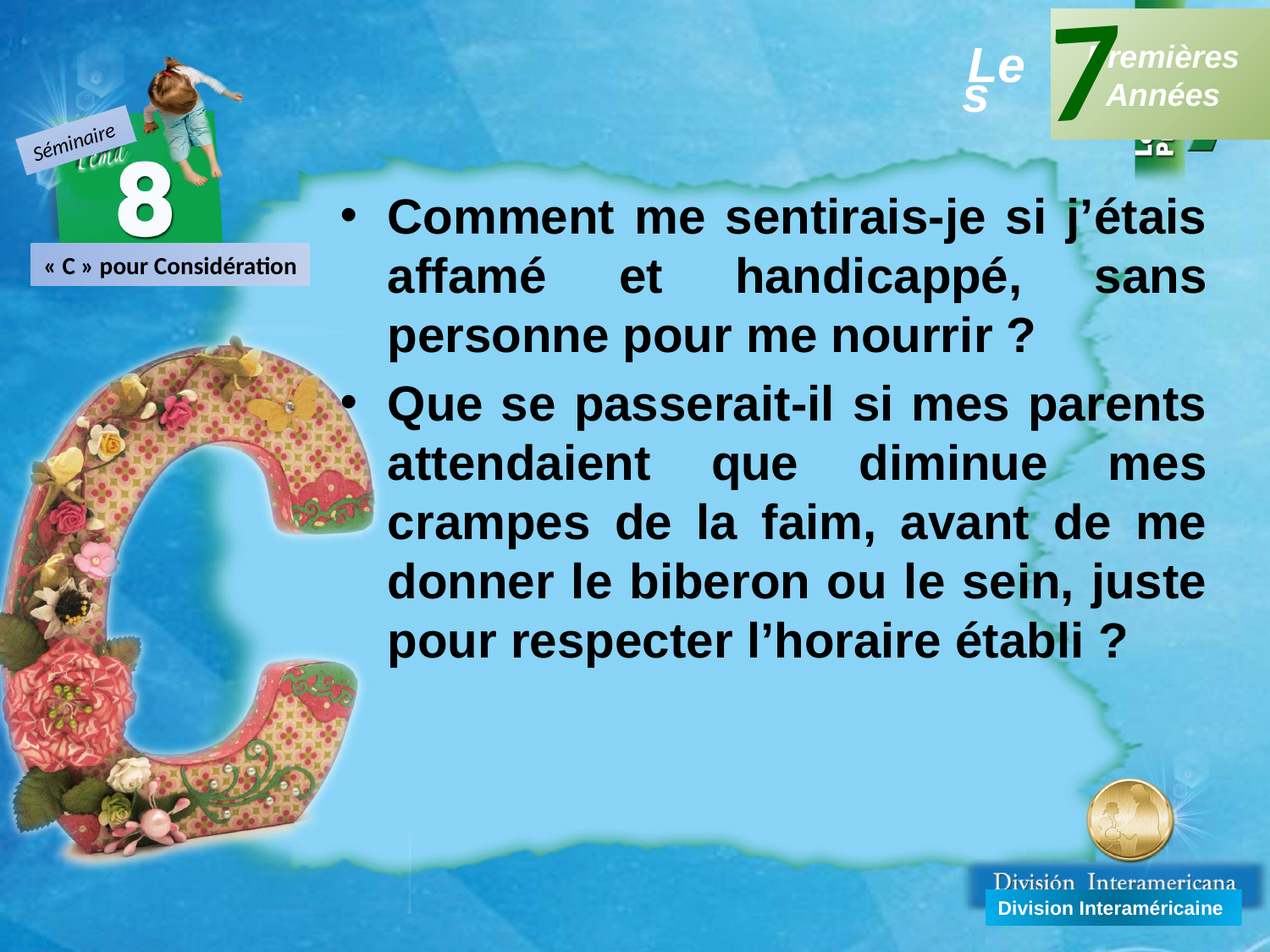

7
Premières
Années
Les
Séminaire
Comment me sentirais-je si j’étais affamé et handicappé, sans personne pour me nourrir ?
Que se passerait-il si mes parents attendaient que diminue mes crampes de la faim, avant de me donner le biberon ou le sein, juste pour respecter l’horaire établi ?

« C » pour Considération
Division Interaméricaine